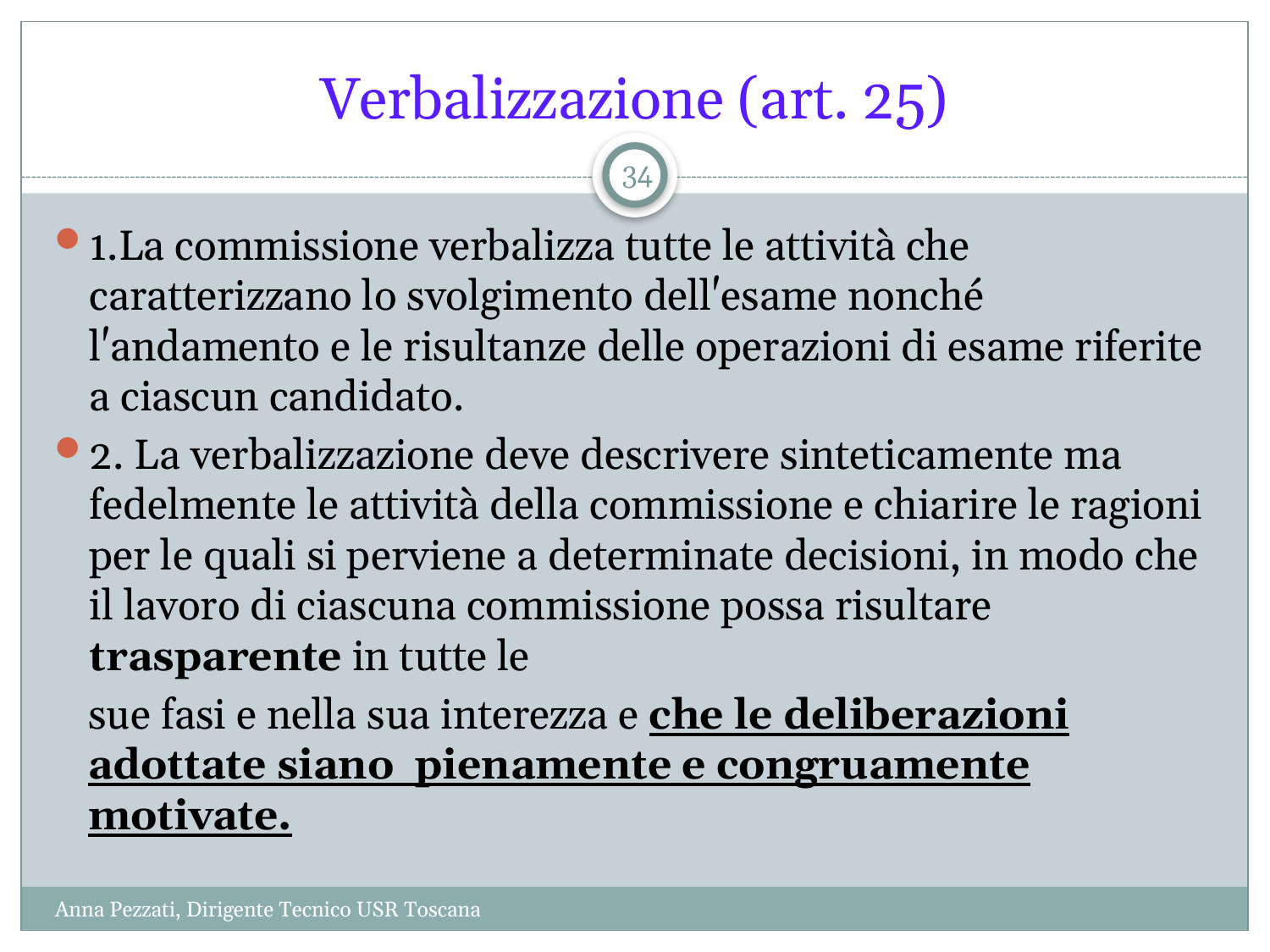

# Verbalizzazione (art. 25)
34
1.La commissione verbalizza tutte le attività che caratterizzano lo svolgimento dell'esame nonché l'andamento e le risultanze delle operazioni di esame riferite a ciascun candidato.
2. La verbalizzazione deve descrivere sinteticamente ma fedelmente le attività della commissione e chiarire le ragioni per le quali si perviene a determinate decisioni, in modo che il lavoro di ciascuna commissione possa risultare trasparente in tutte le
sue fasi e nella sua interezza e che le deliberazioni adottate siano  pienamente e congruamente motivate.

Anna Pezzati, Dirigente Tecnico USR Toscana